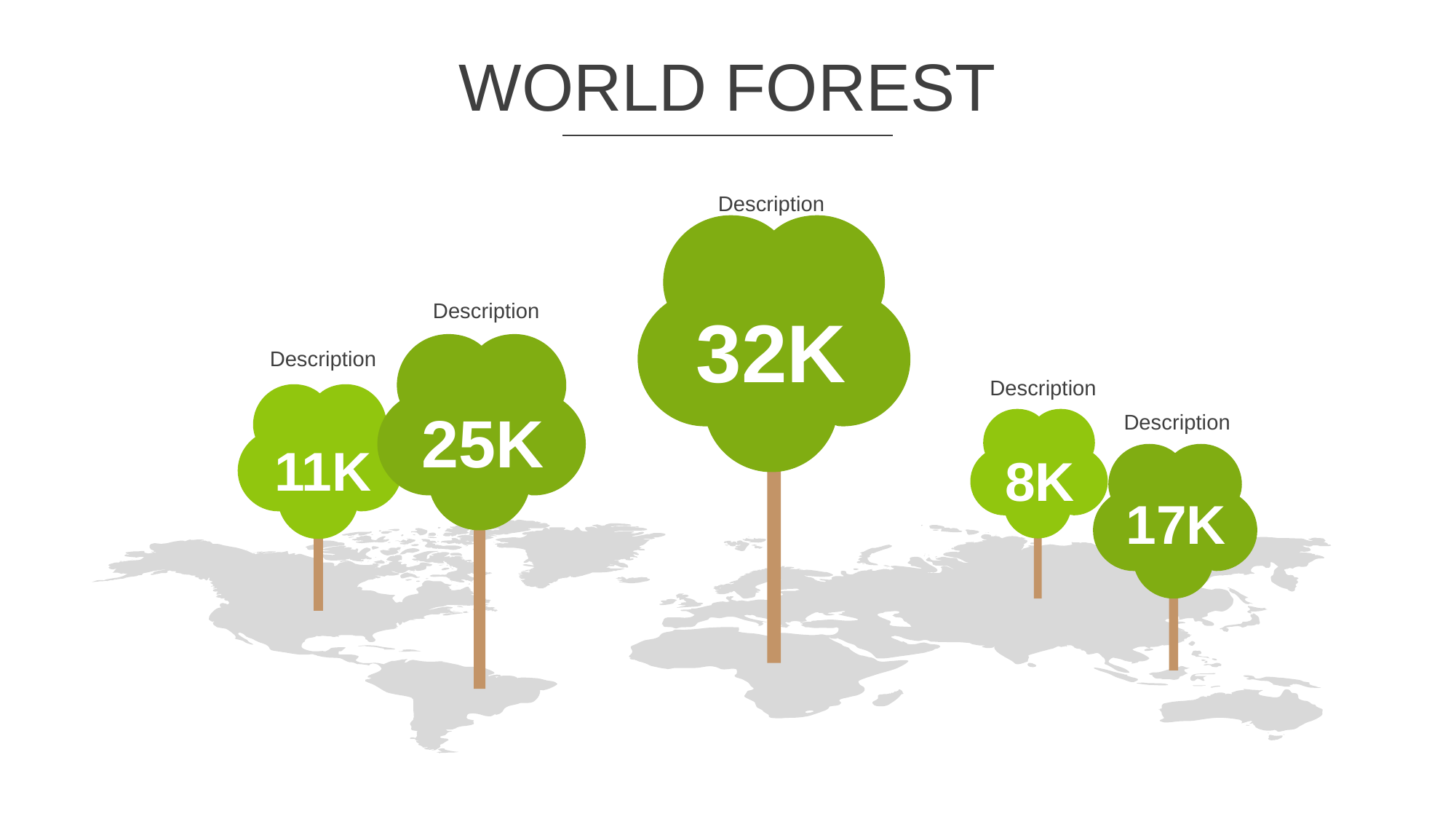

# WORLD FOREST
Description

Description
32K

Description
Description

25K
Description

11K
8K

17K